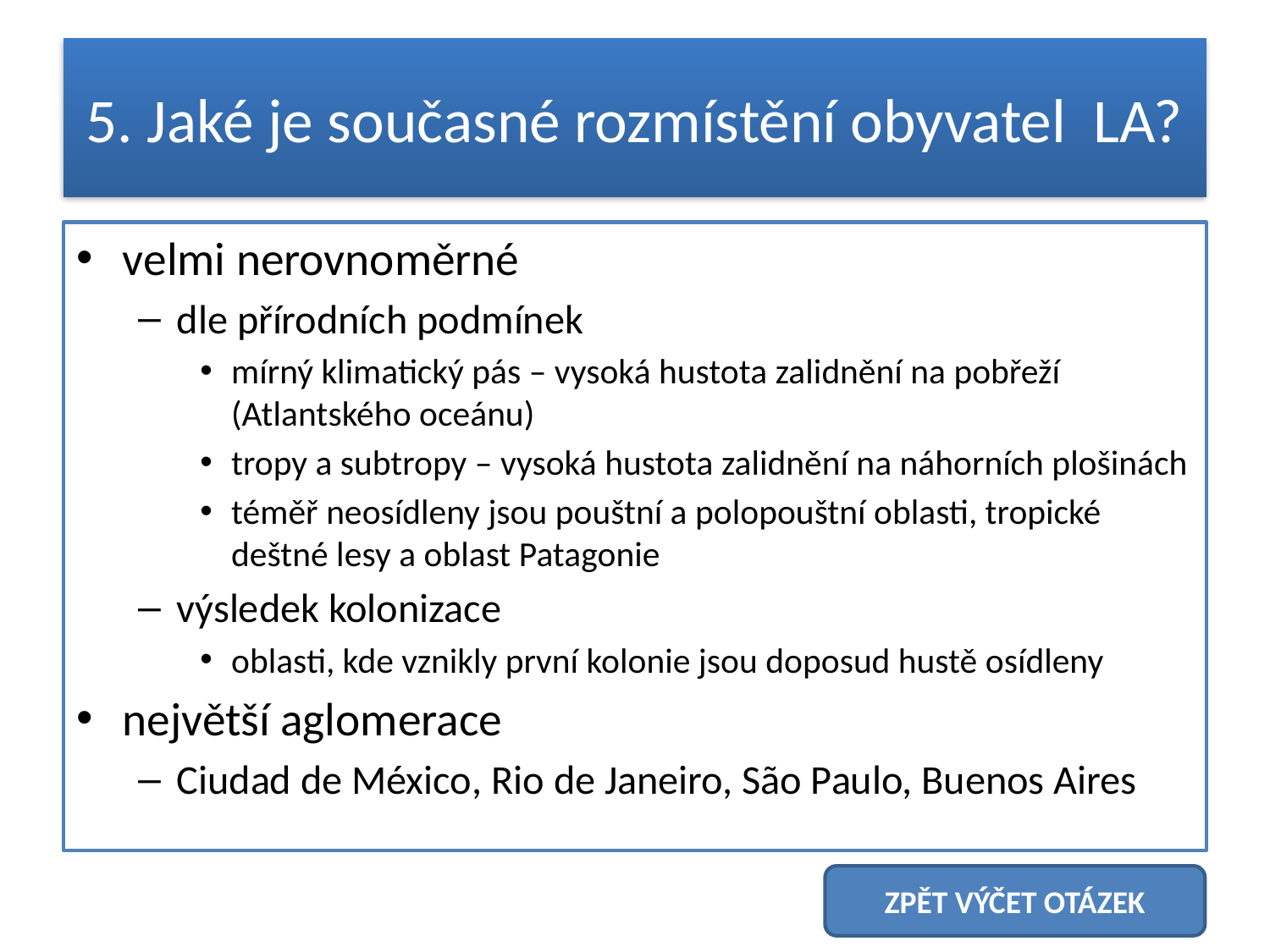

# 5. Jaké je současné rozmístění obyvatel  LA?
velmi nerovnoměrné
dle přírodních podmínek
mírný klimatický pás – vysoká hustota zalidnění na pobřeží (Atlantského oceánu)
tropy a subtropy – vysoká hustota zalidnění na náhorních plošinách
téměř neosídleny jsou pouštní a polopouštní oblasti, tropické deštné lesy a oblast Patagonie
výsledek kolonizace
oblasti, kde vznikly první kolonie jsou doposud hustě osídleny
největší aglomerace
Ciudad de México, Rio de Janeiro, São Paulo, Buenos Aires

ZPĚT VÝČET OTÁZEK